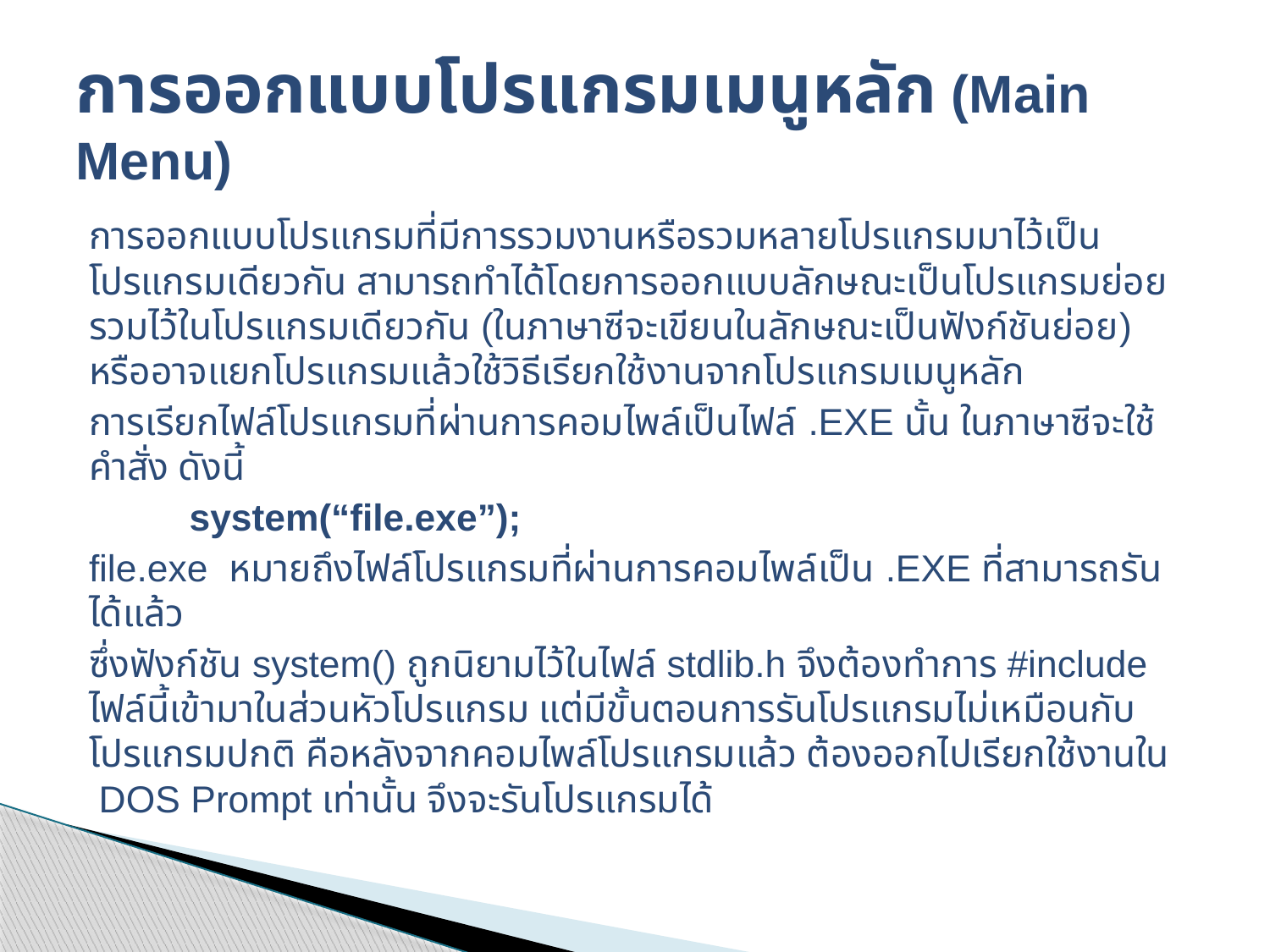

# การออกแบบโปรแกรมเมนูหลัก (Main Menu)
	การออกแบบโปรแกรมที่มีการรวมงานหรือรวมหลายโปรแกรมมาไว้เป็นโปรแกรมเดียวกัน สามารถทำได้โดยการออกแบบลักษณะเป็นโปรแกรมย่อยรวมไว้ในโปรแกรมเดียวกัน (ในภาษาซีจะเขียนในลักษณะเป็นฟังก์ชันย่อย) หรืออาจแยกโปรแกรมแล้วใช้วิธีเรียกใช้งานจากโปรแกรมเมนูหลัก
การเรียกไฟล์โปรแกรมที่ผ่านการคอมไพล์เป็นไฟล์ .EXE นั้น ในภาษาซีจะใช้คำสั่ง ดังนี้
 	system(“file.exe”);
file.exe  หมายถึงไฟล์โปรแกรมที่ผ่านการคอมไพล์เป็น .EXE ที่สามารถรันได้แล้ว
	ซึ่งฟังก์ชัน system() ถูกนิยามไว้ในไฟล์ stdlib.h จึงต้องทำการ #include ไฟล์นี้เข้ามาในส่วนหัวโปรแกรม แต่มีขั้นตอนการรันโปรแกรมไม่เหมือนกับโปรแกรมปกติ คือหลังจากคอมไพล์โปรแกรมแล้ว ต้องออกไปเรียกใช้งานใน DOS Prompt เท่านั้น จึงจะรันโปรแกรมได้